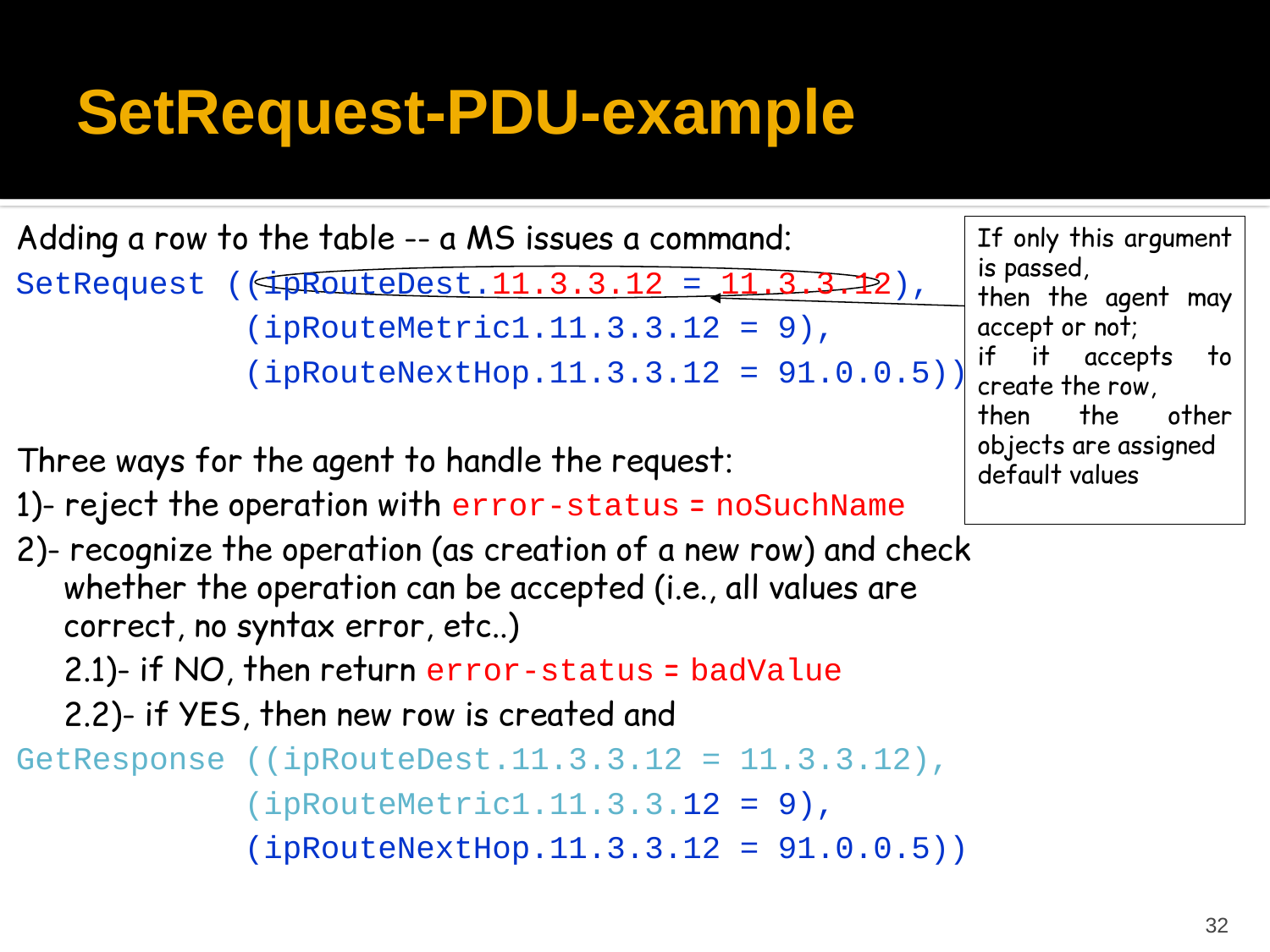

# SetRequest-PDU-example
Adding a row to the table -- a MS issues a command:
SetRequest ((ipRouteDest.11.3.3.12 = 11.3.3.12),
            (ipRouteMetric1.11.3.3.12 = 9),
            (ipRouteNextHop.11.3.3.12 = 91.0.0.5))
If only this argument is passed,
then the agent may accept or not;
if it accepts to create the row,
then the other objects are assigned
default values

Three ways for the agent to handle the request:
1)- reject the operation with error-status = noSuchName
2)- recognize the operation (as creation of a new row) and check whether the operation can be accepted (i.e., all values are correct, no syntax error, etc..)
	2.1)- if NO, then return error-status = badValue
	2.2)- if YES, then new row is created and
GetResponse ((ipRouteDest.11.3.3.12 = 11.3.3.12),
            (ipRouteMetric1.11.3.3.12 = 9),
            (ipRouteNextHop.11.3.3.12 = 91.0.0.5))
32